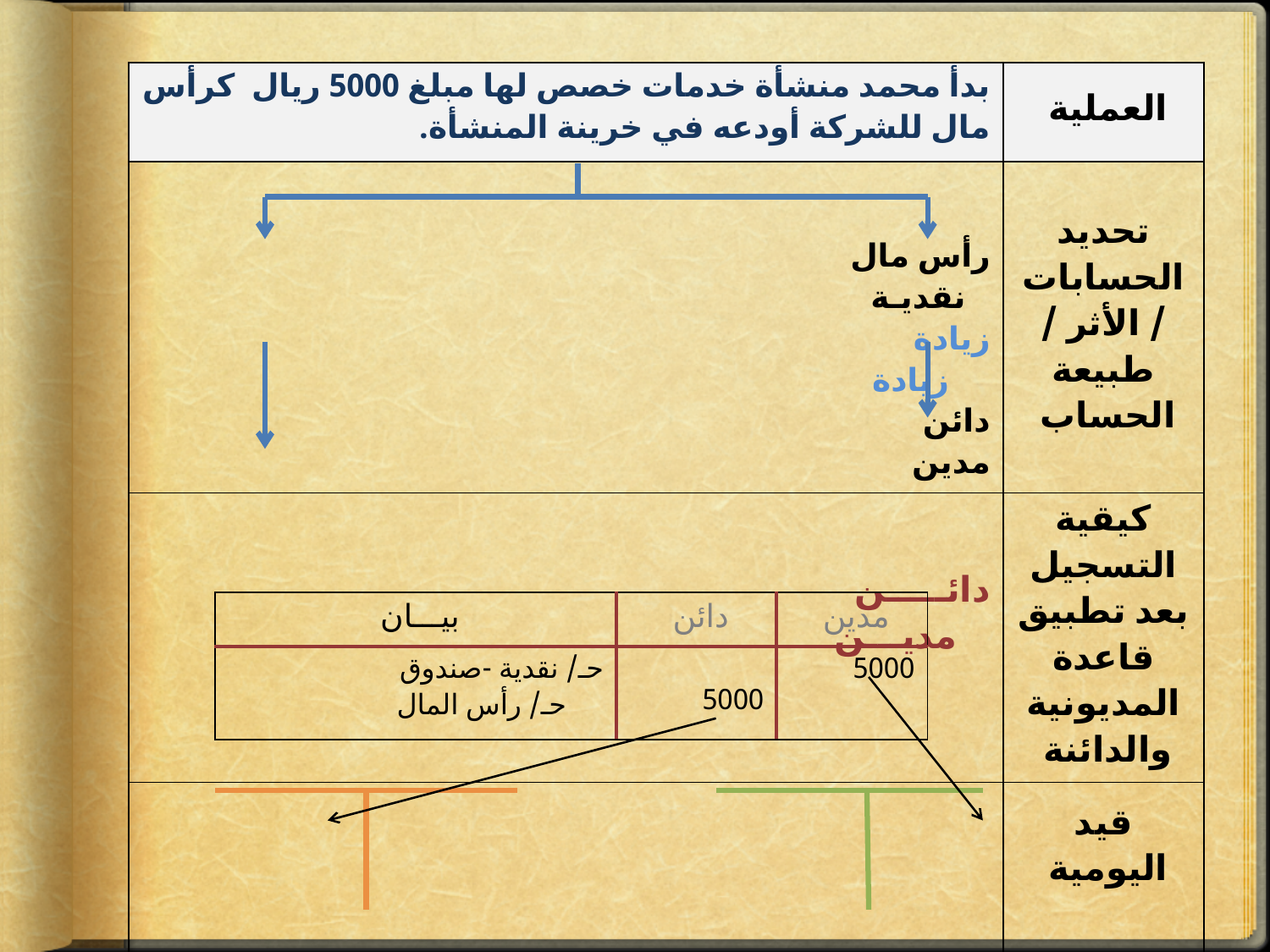

| بدأ محمد منشأة خدمات خصص لها مبلغ 5000 ريال كرأس مال للشركة أودعه في خرينة المنشأة. | العملية |
| --- | --- |
| رأس مال نقديـة زيادة زيادة دائن مدين | تحديد الحسابات / الأثر / طبيعة الحساب |
| دائـــــن مديـــن | كيقية التسجيل بعد تطبيق قاعدة المديونية والدائنة |
|  | قيد اليومية |
| حـ/النقدية حـ/ رأس المال 5000 5000 | الترحيل لدفتر الأستاذ |
| بيـــان | دائن | مدين |
| --- | --- | --- |
| حـ/ نقدية -صندوق حـ/ رأس المال | 5000 | 5000 |